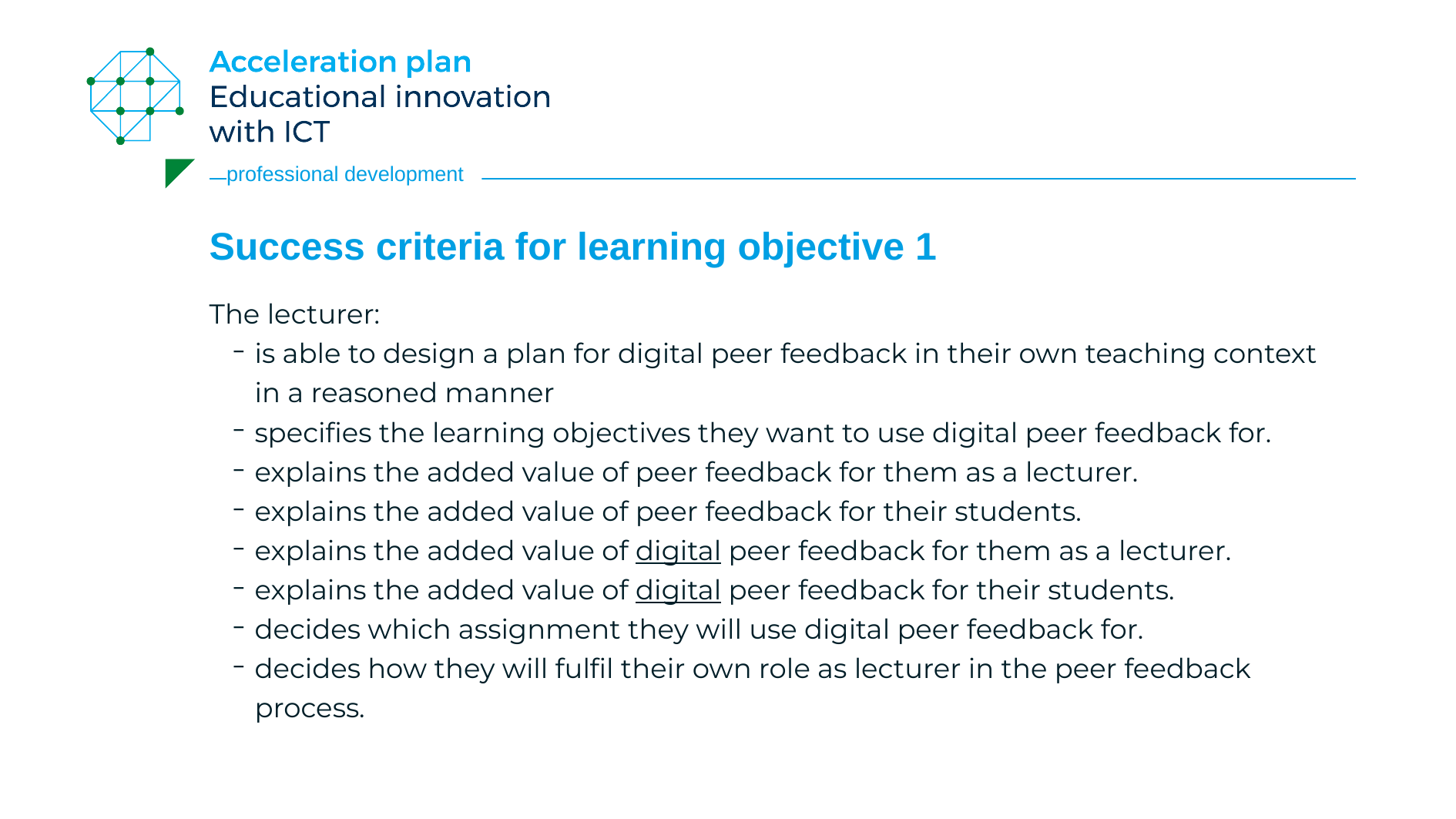

# Success criteria for learning objective 1
The lecturer:
is able to design a plan for digital peer feedback in their own teaching context
in a reasoned manner
specifies the learning objectives they want to use digital peer feedback for.
explains the added value of peer feedback for them as a lecturer.
explains the added value of peer feedback for their students.
explains the added value of digital peer feedback for them as a lecturer.
explains the added value of digital peer feedback for their students.
decides which assignment they will use digital peer feedback for.
decides how they will fulfil their own role as lecturer in the peer feedback
process.